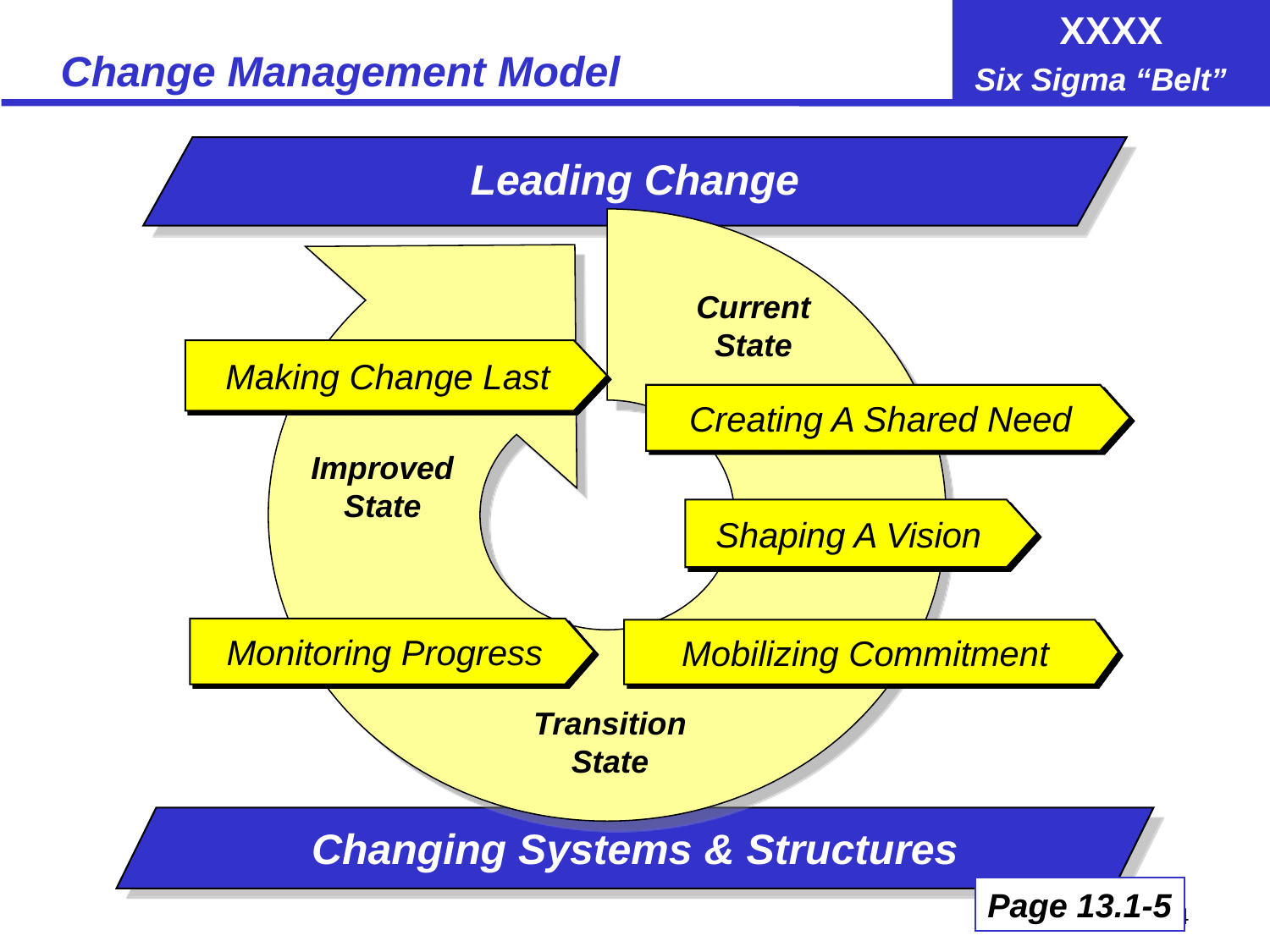

# Change Management Model
Leading Change

Current
State
Making Change Last
Creating A Shared Need
Improved
State
Shaping A Vision
Monitoring Progress
Mobilizing Commitment
Transition
State
Changing Systems & Structures
Page 13.1-5